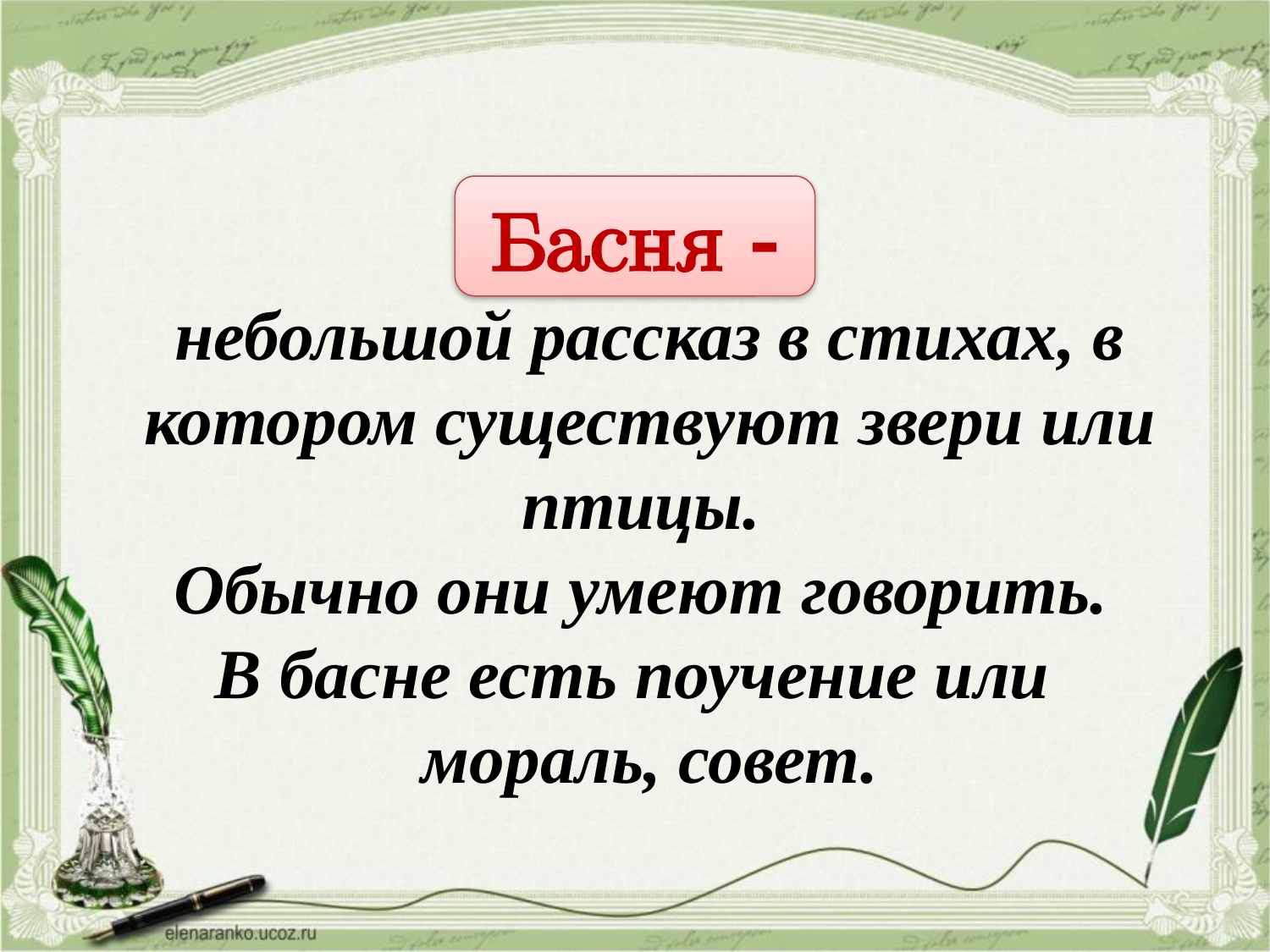

Басня –
небольшой рассказ в стихах, в котором существуют звери или птицы.
Обычно они умеют говорить.
В басне есть поучение или   мораль, совет.
Басня -